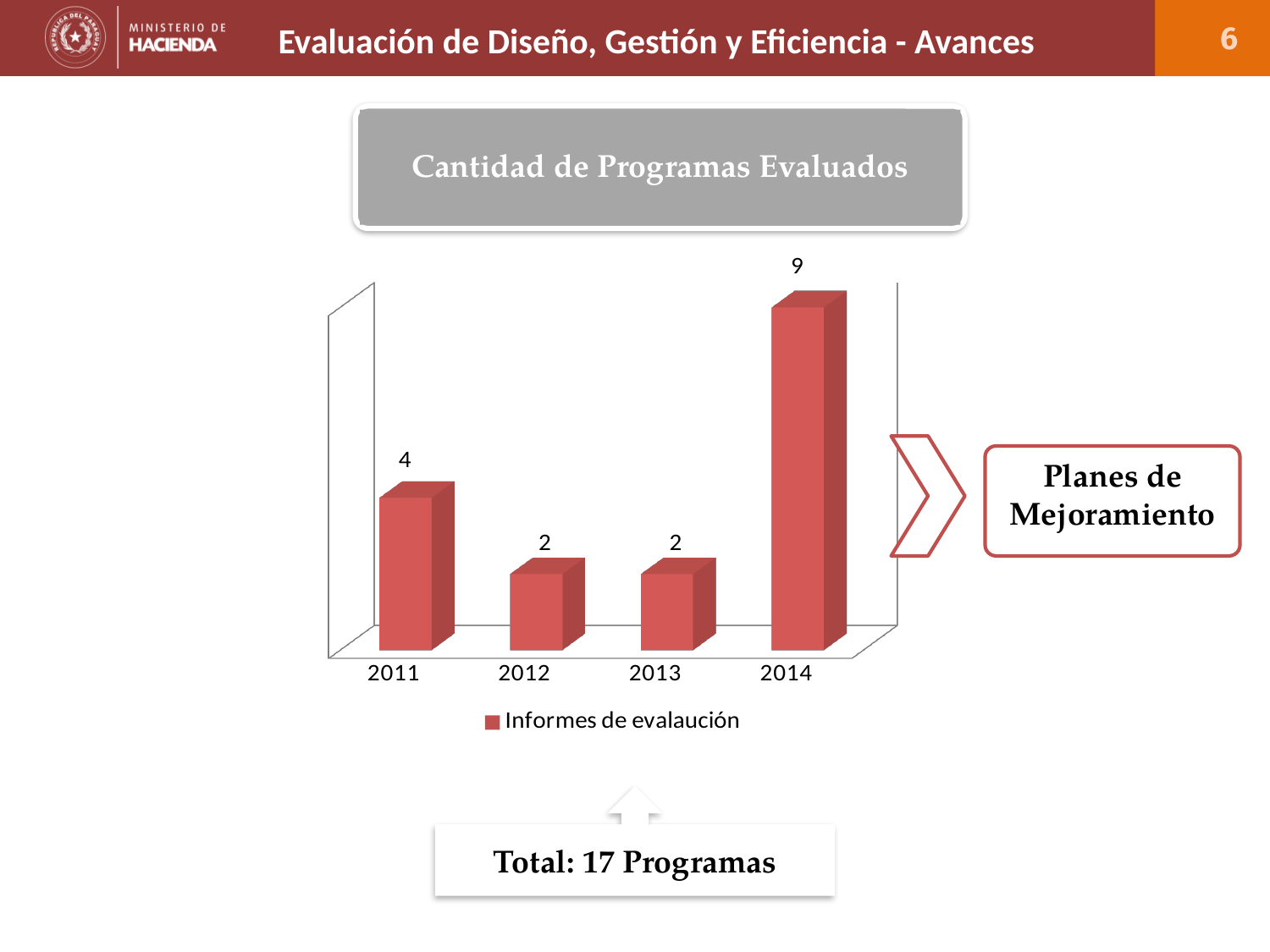

# Evaluación de Diseño, Gestión y Eficiencia - Avances
6

Cantidad de Programas Evaluados

[unsupported chart]

Planes de Mejoramiento
Total: 17 Programas